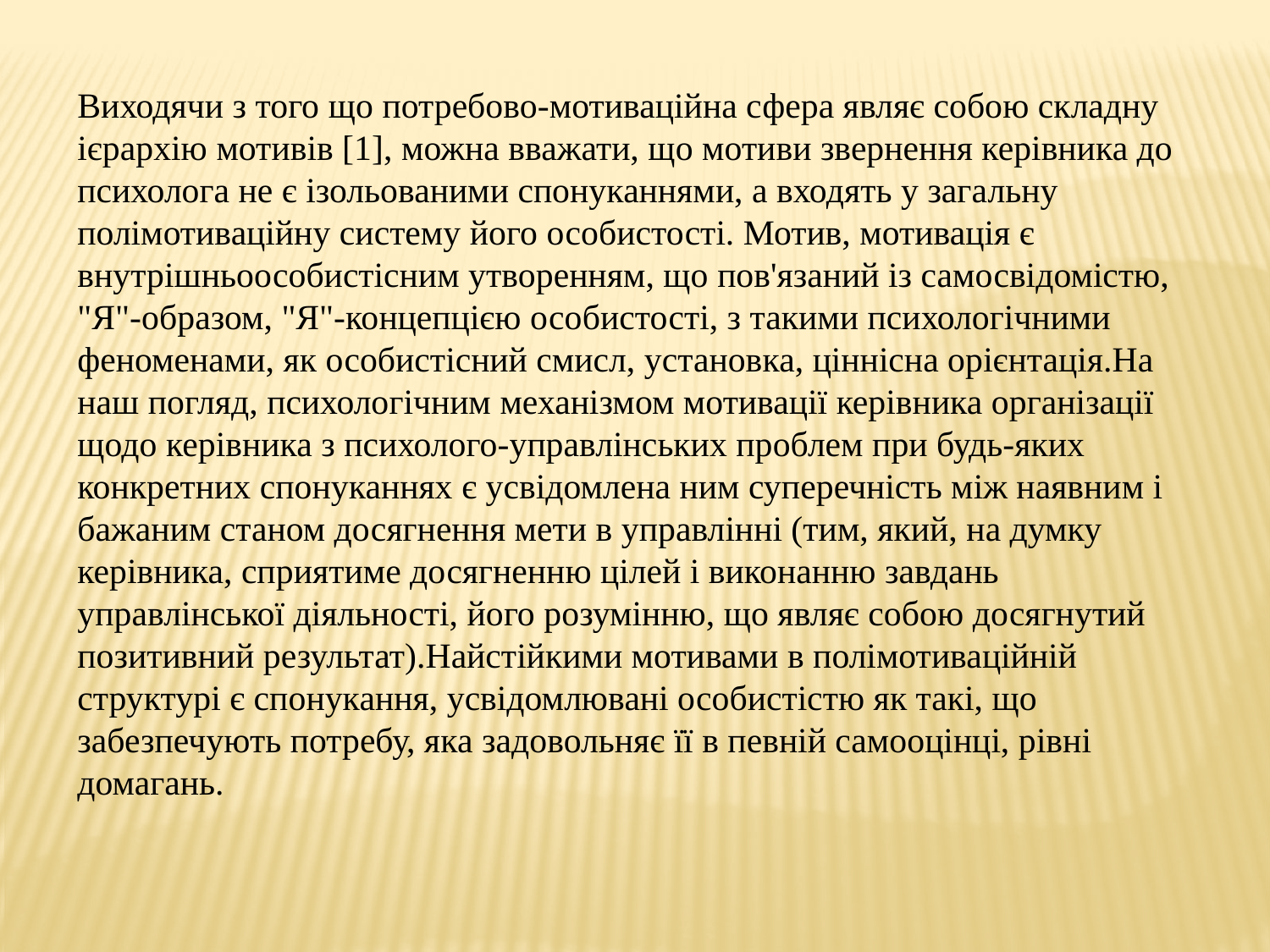

Виходячи з того що потребово-мотивацій­на сфера являє собою складну ієрархію мотивів [1], можна вважати, що мотиви звернення керівника до психолога не є ізольованими спонуканнями, а входять у загальну полімотиваційну систему його особистості. Мотив, мотивація є внутрішньоособистісним утворенням, що пов'язаний із самосвідомістю, "Я"-образом, "Я"-концепцією осо­бистості, з такими психологічними феноменами, як особистісний смисл, установка, ціннісна орієнтація.На наш погляд, психологічним механізмом мотивації керівника організації щодо керівника з психолого-управлінських проблем при будь-яких конкретних спонуканнях є усвідомлена ним суперечність між наявним і бажаним станом досягнення мети в управлінні (тим, який, на думку керівника, сприятиме досягненню цілей і виконанню завдань управлінської діяльності, його розумінню, що являє собою досягнутий позитивний результат).Найстійкими мотивами в полімотиваційній структурі є спонукання, усвідомлювані особистістю як такі, що забезпечують потребу, яка за­довольняє її в певній самооцінці, рівні домагань.